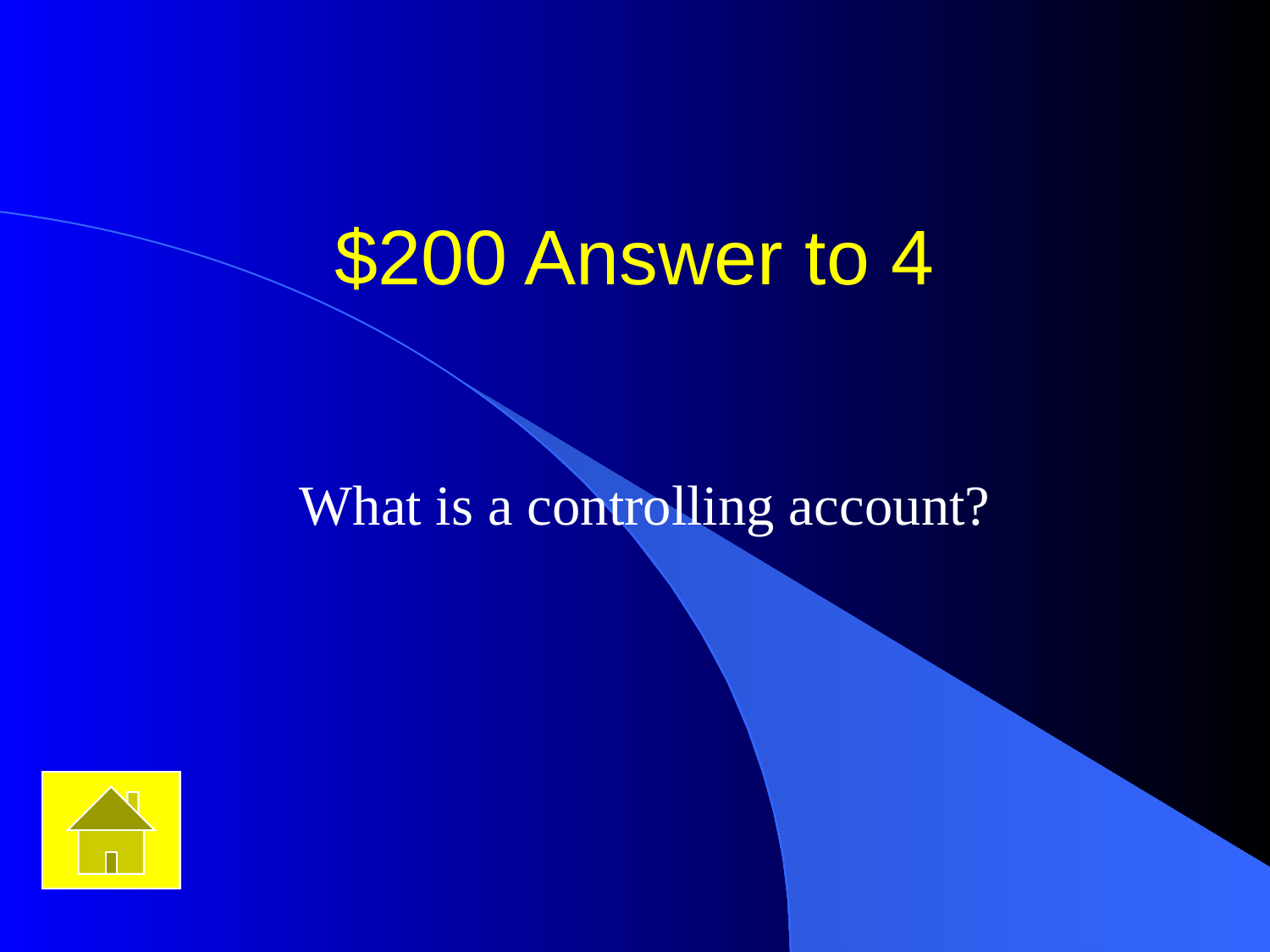

# $200 Answer to 4
What is a controlling account?